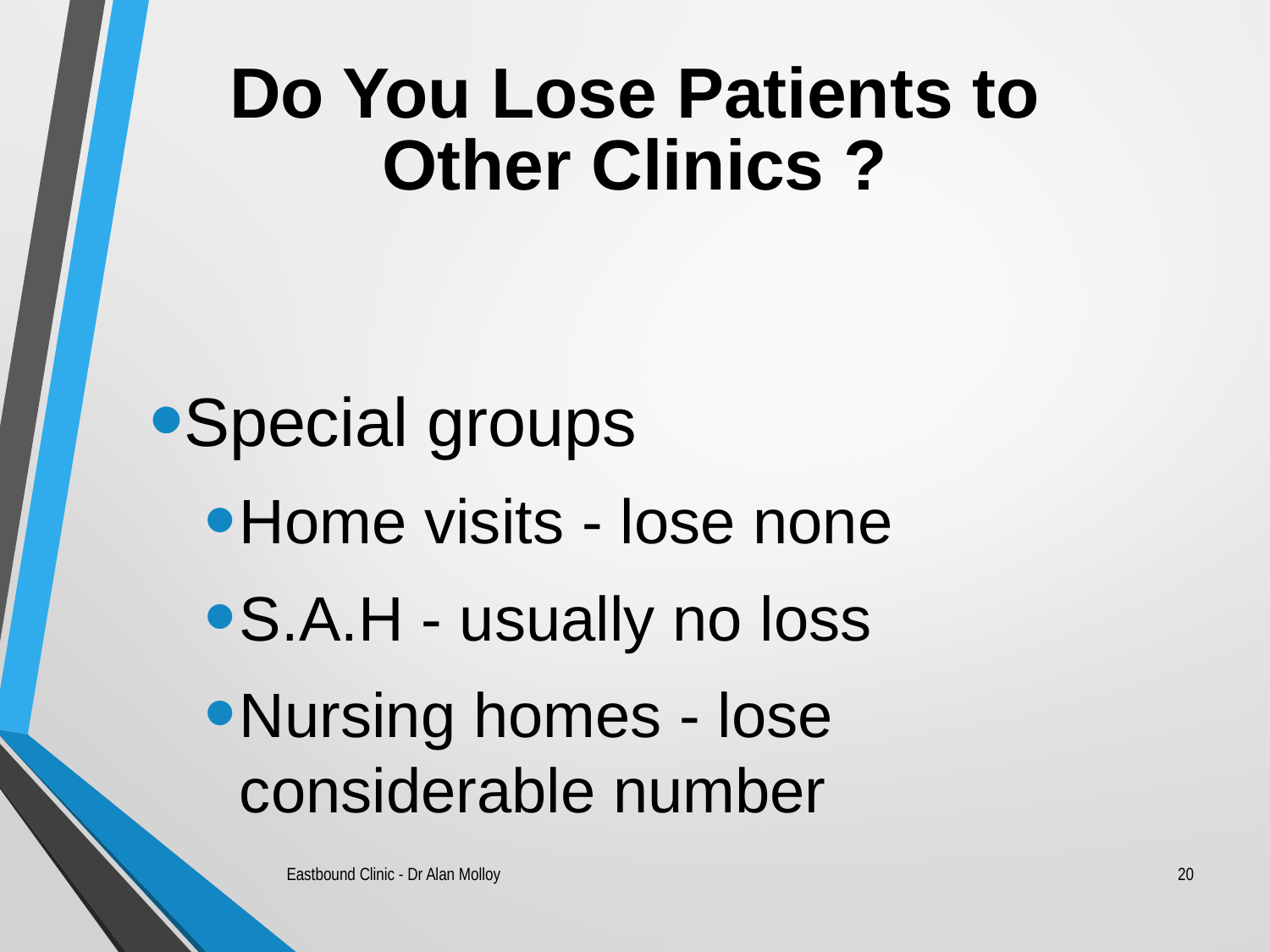

# Do You Lose Patients to Other Clinics ?
Special groups
Home visits - lose none
S.A.H - usually no loss
Nursing homes - lose considerable number
Eastbound Clinic - Dr Alan Molloy
20